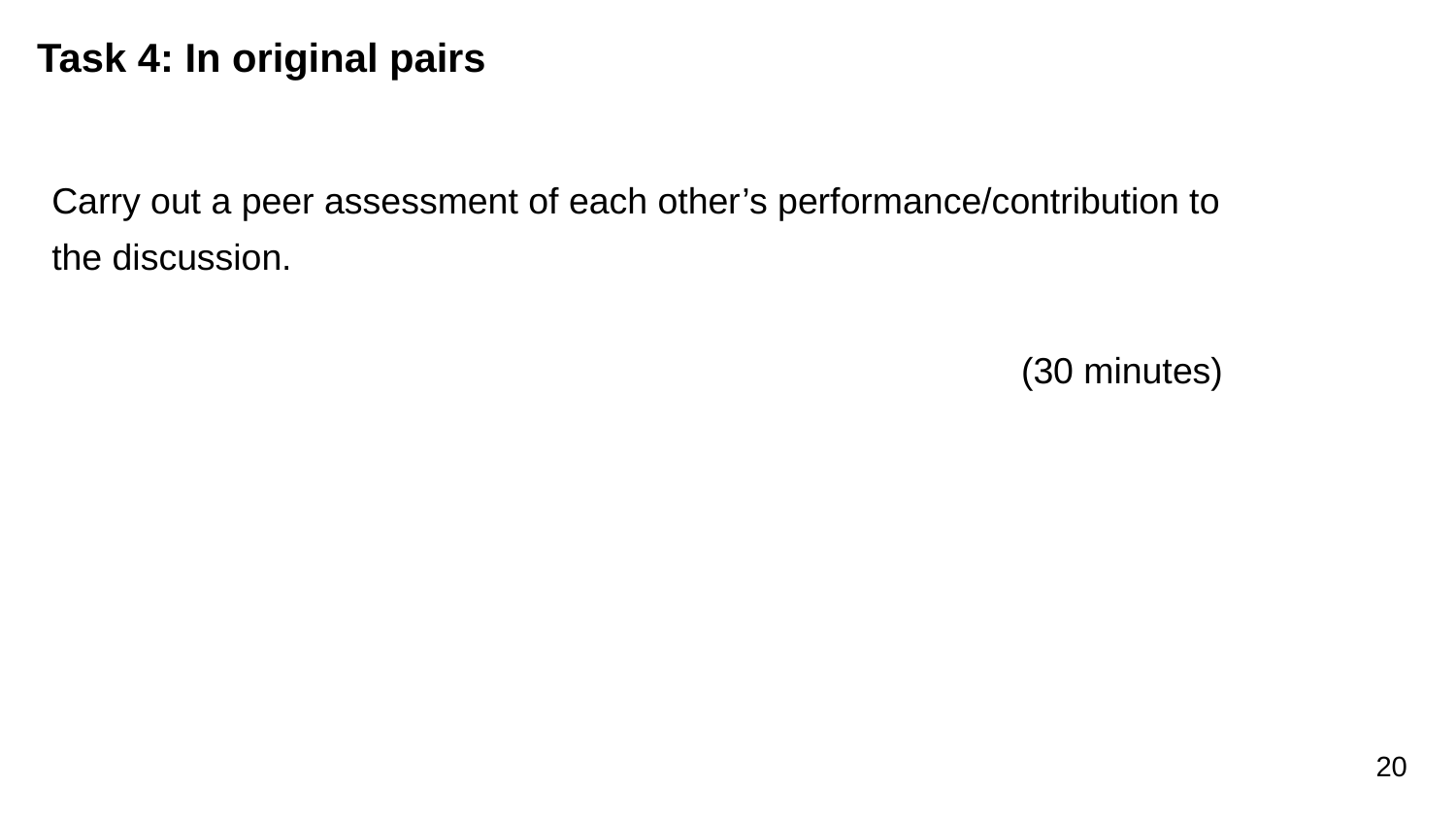

# Task 4: In original pairs
Carry out a peer assessment of each other’s performance/contribution to the discussion.

(30 minutes)
20